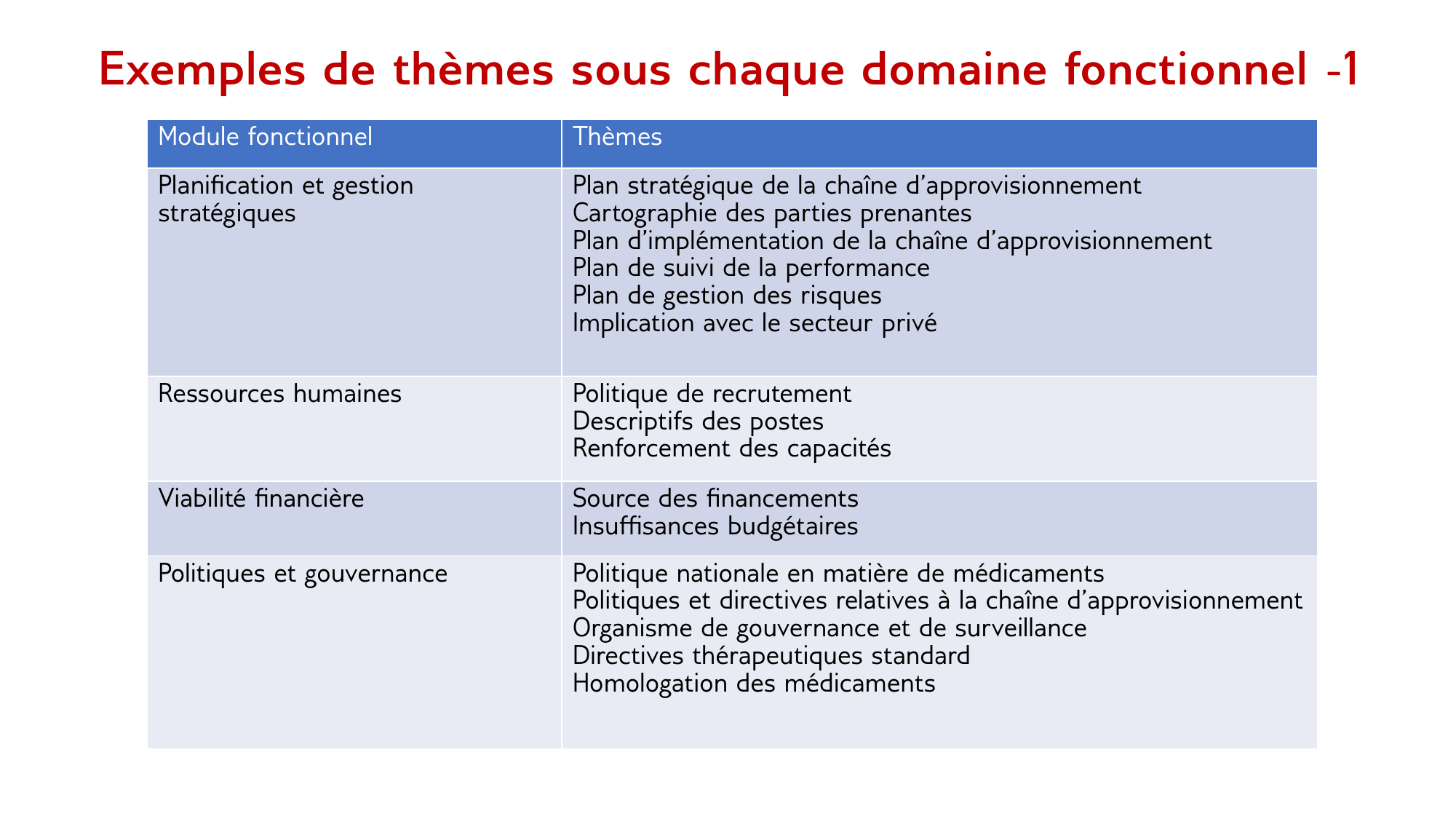

# Exemples de thèmes sous chaque domaine fonctionnel -1
| Module fonctionnel | Thèmes |
| --- | --- |
| Planification et gestion stratégiques | Plan stratégique de la chaîne d’approvisionnement Cartographie des parties prenantes Plan d’implémentation de la chaîne d’approvisionnement Plan de suivi de la performance Plan de gestion des risques Implication avec le secteur privé |
| Ressources humaines | Politique de recrutement Descriptifs des postes Renforcement des capacités |
| Viabilité financière | Source des financements Insuffisances budgétaires |
| Politiques et gouvernance | Politique nationale en matière de médicaments Politiques et directives relatives à la chaîne d’approvisionnement Organisme de gouvernance et de surveillance Directives thérapeutiques standard Homologation des médicaments |